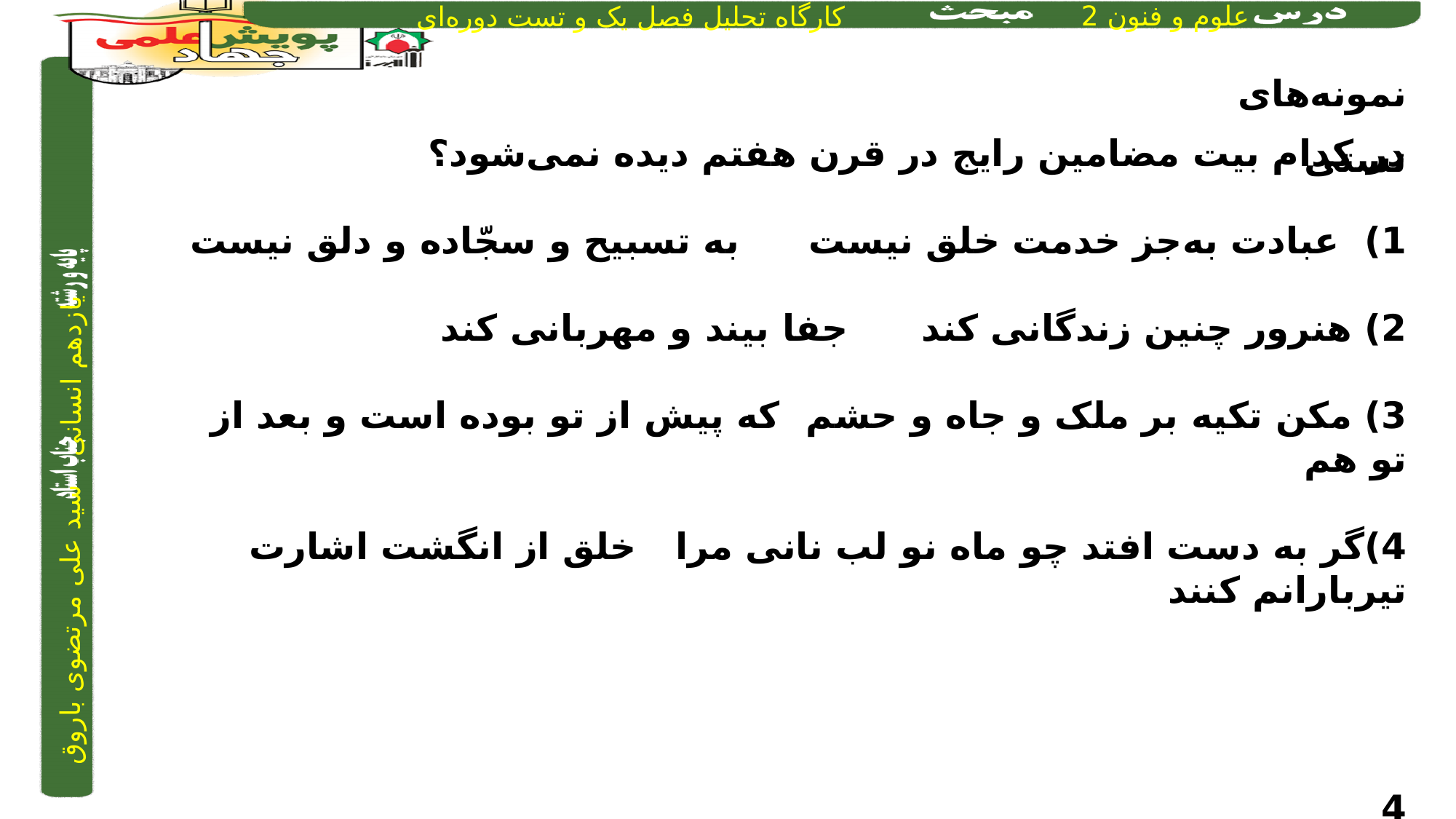

نمونه‌های تستی
در کدام بیت مضامین رایج در قرن هفتم دیده نمی‌شود؟

1)  عبادت به‌جز خدمت خلق نیست	 	 به تسبیح و سجّاده و دلق نیست

2) هنرور چنین زندگانی کند	 	 جفا بیند و مهربانی کند

3) مکن تکیه بر ملک و جاه و حشم 	 که پیش از تو بوده است و بعد از تو هم

4)گر به دست افتد چو ماه نو لب نانی مرا  	 خلق از انگشت اشارت تیربارانم کنند

4